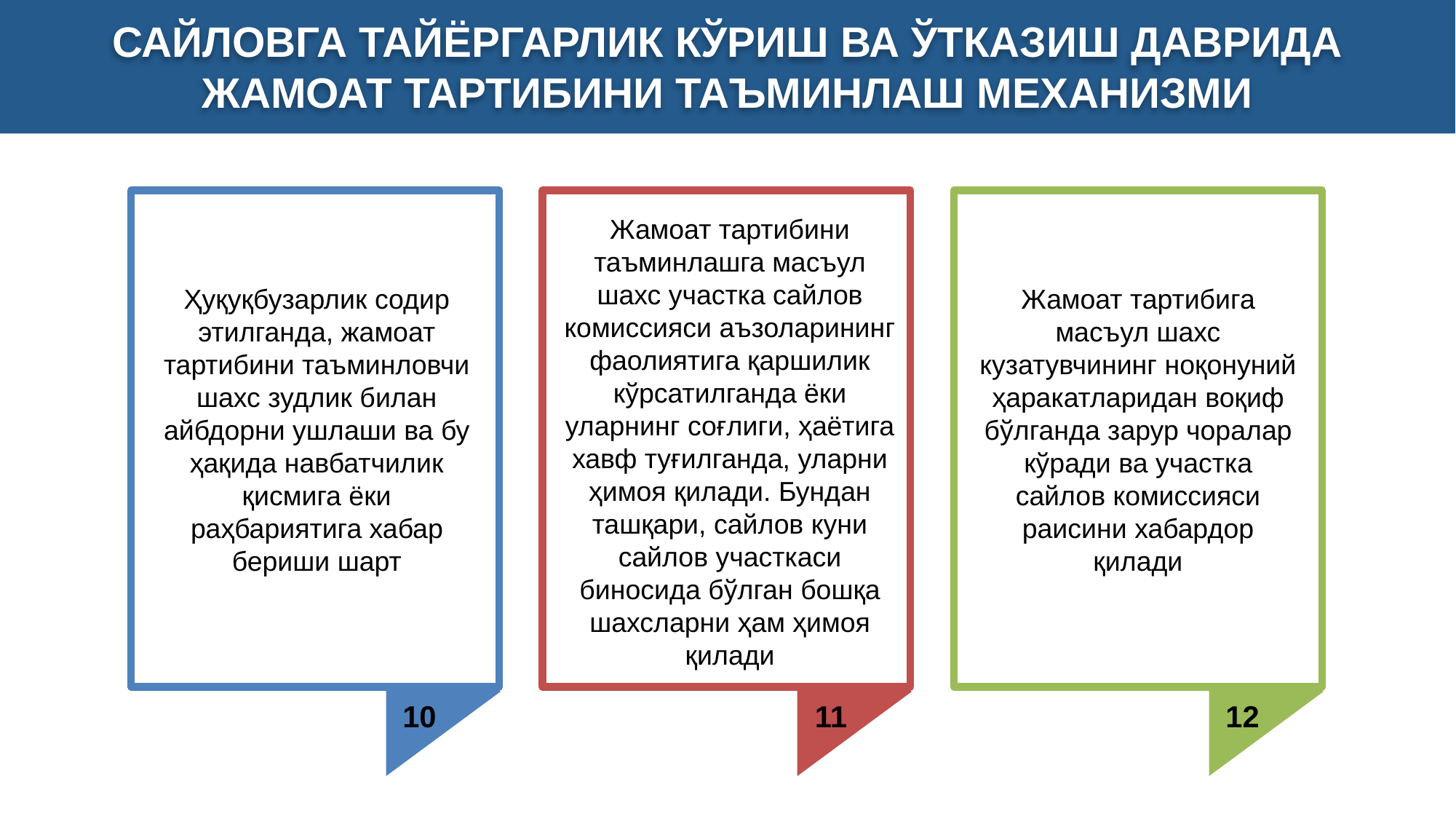

САЙЛОВГА ТАЙЁРГАРЛИК КЎРИШ ВА ЎТКАЗИШ ДАВРИДА ЖАМОАТ ТАРТИБИНИ ТАЪМИНЛАШ МЕХАНИЗМИ

Жамоат тартибини таъминлашга масъул шахс участка сайлов комиссияси аъзоларининг фаолиятига қаршилик кўрсатилганда ёки уларнинг соғлиги, ҳаётига хавф туғилганда, уларни ҳимоя қилади. Бундан ташқари, сайлов куни сайлов участкаси биносида бўлган бошқа шахсларни ҳам ҳимоя қилади
Ҳуқуқбузарлик содир этилганда, жамоат тартибини таъминловчи шахс зудлик билан айбдорни ушлаши ва бу ҳақида навбатчилик қисмига ёки раҳбариятига хабар бериши шарт
Жамоат тартибига масъул шахс кузатувчининг ноқонуний ҳаракатларидан воқиф бўлганда зарур чоралар кўради ва участка сайлов комиссияси раисини хабардор қилади

10
11
12